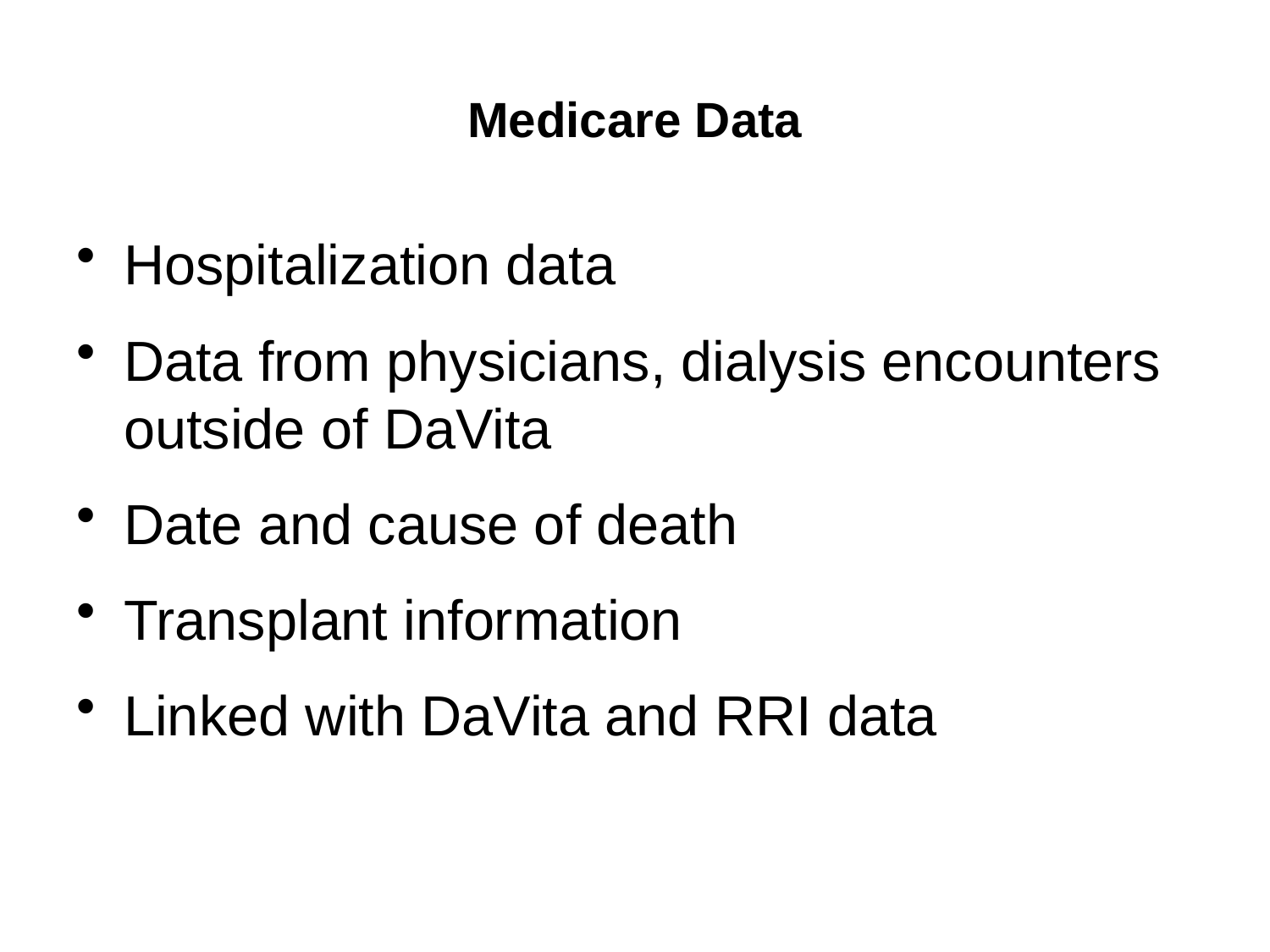

# Medicare Data
Hospitalization data
Data from physicians, dialysis encounters outside of DaVita
Date and cause of death
Transplant information
Linked with DaVita and RRI data